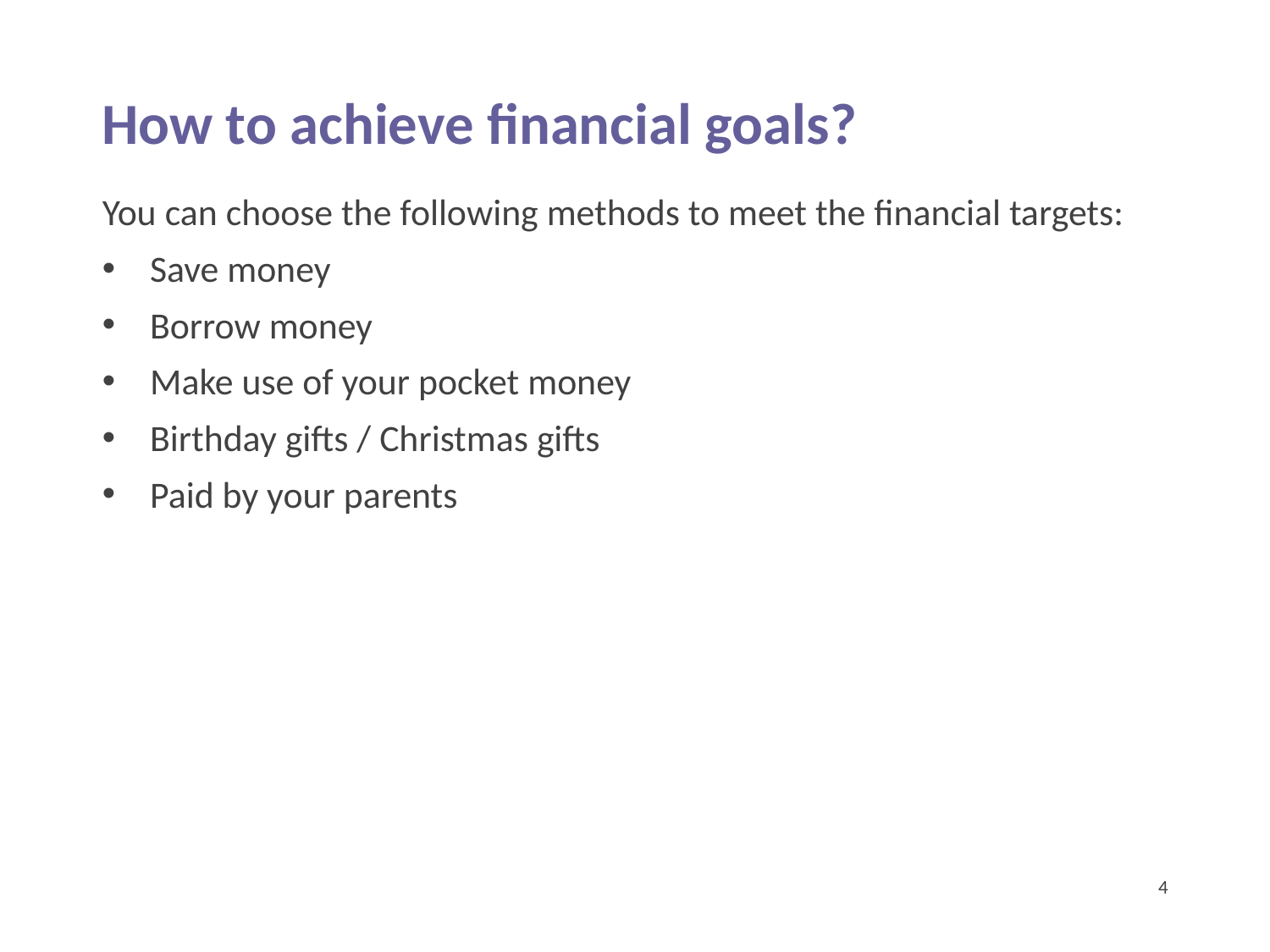

How to achieve financial goals?
You can choose the following methods to meet the financial targets:
Save money
Borrow money
Make use of your pocket money
Birthday gifts / Christmas gifts
Paid by your parents
4